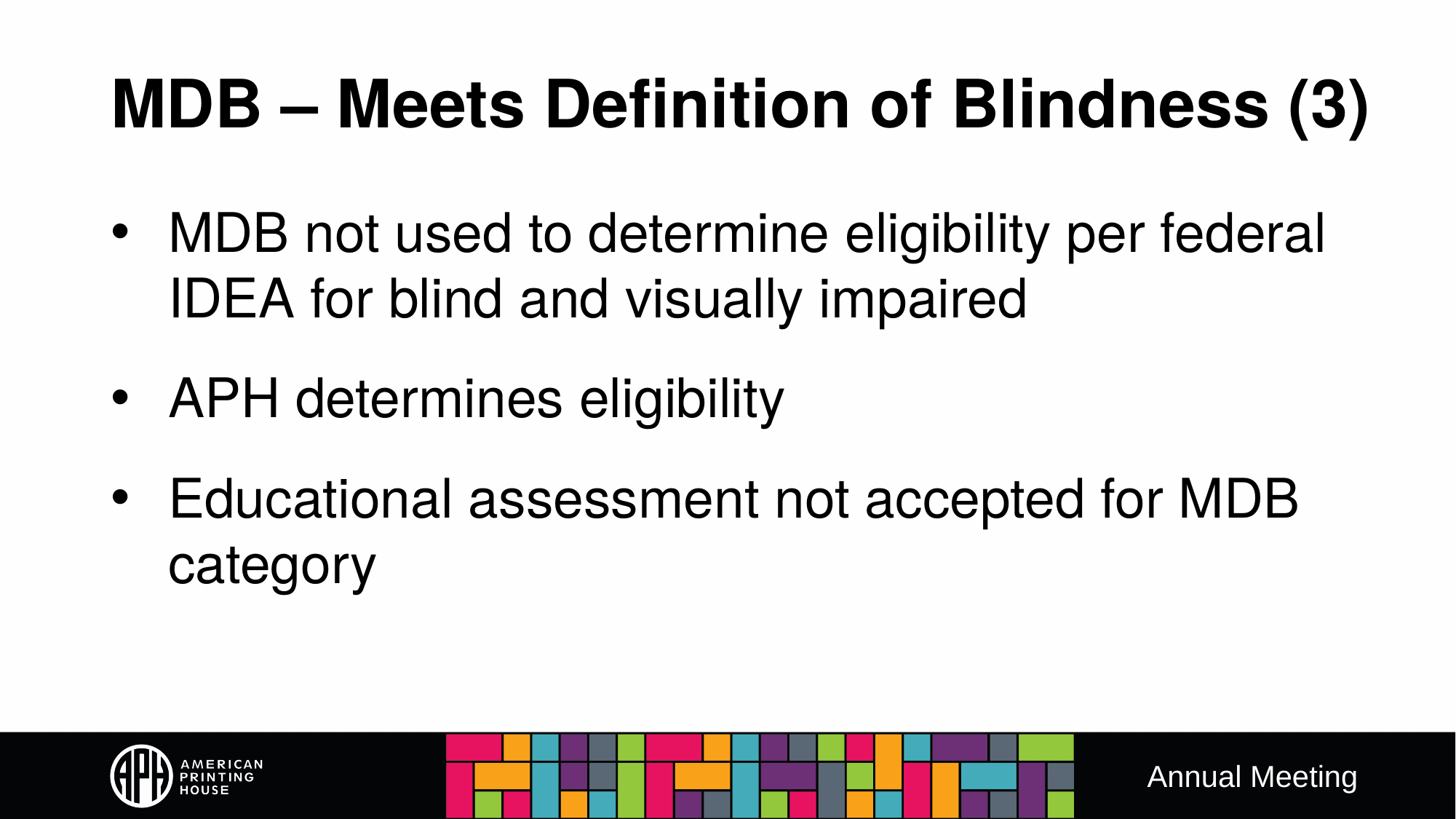

# MDB – Meets Definition of Blindness (3)
MDB not used to determine eligibility per federal IDEA for blind and visually impaired
APH determines eligibility
Educational assessment not accepted for MDB category